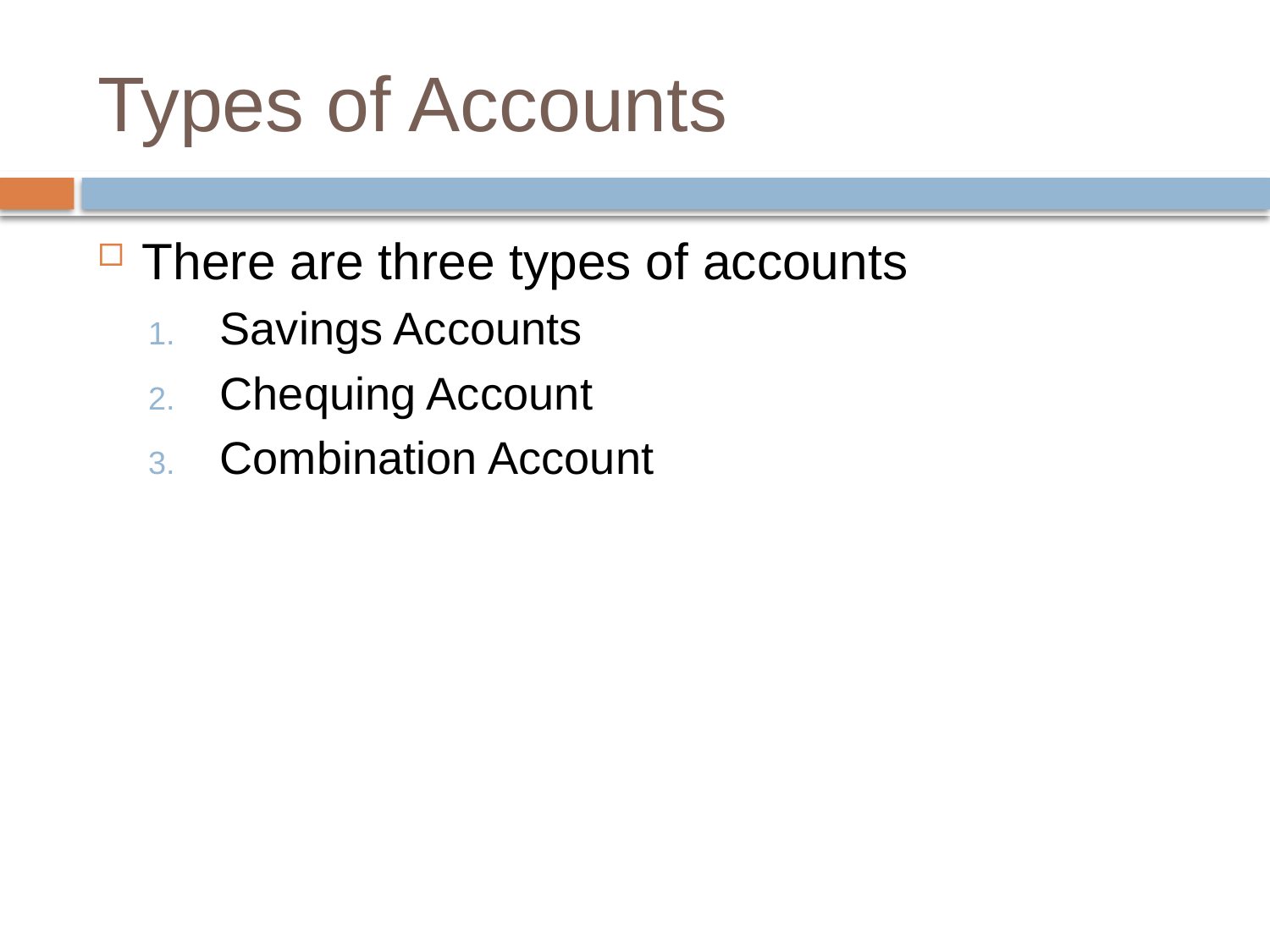

# Types of Accounts
There are three types of accounts
Savings Accounts
Chequing Account
Combination Account